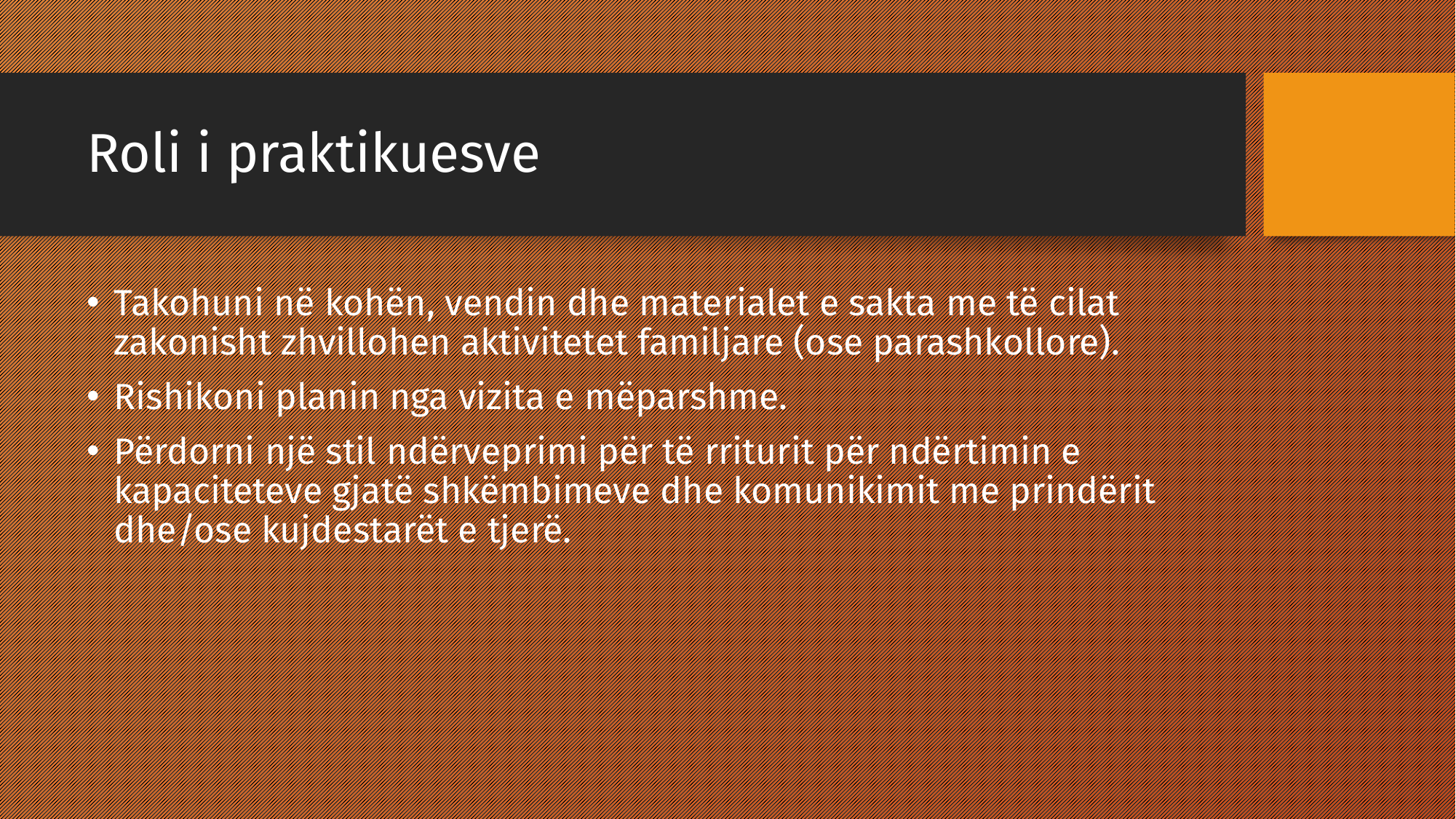

# Roli i praktikuesve
Takohuni në kohën, vendin dhe materialet e sakta me të cilat zakonisht zhvillohen aktivitetet familjare (ose parashkollore).
Rishikoni planin nga vizita e mëparshme.
Përdorni një stil ndërveprimi për të rriturit për ndërtimin e kapaciteteve gjatë shkëmbimeve dhe komunikimit me prindërit dhe/ose kujdestarët e tjerë.